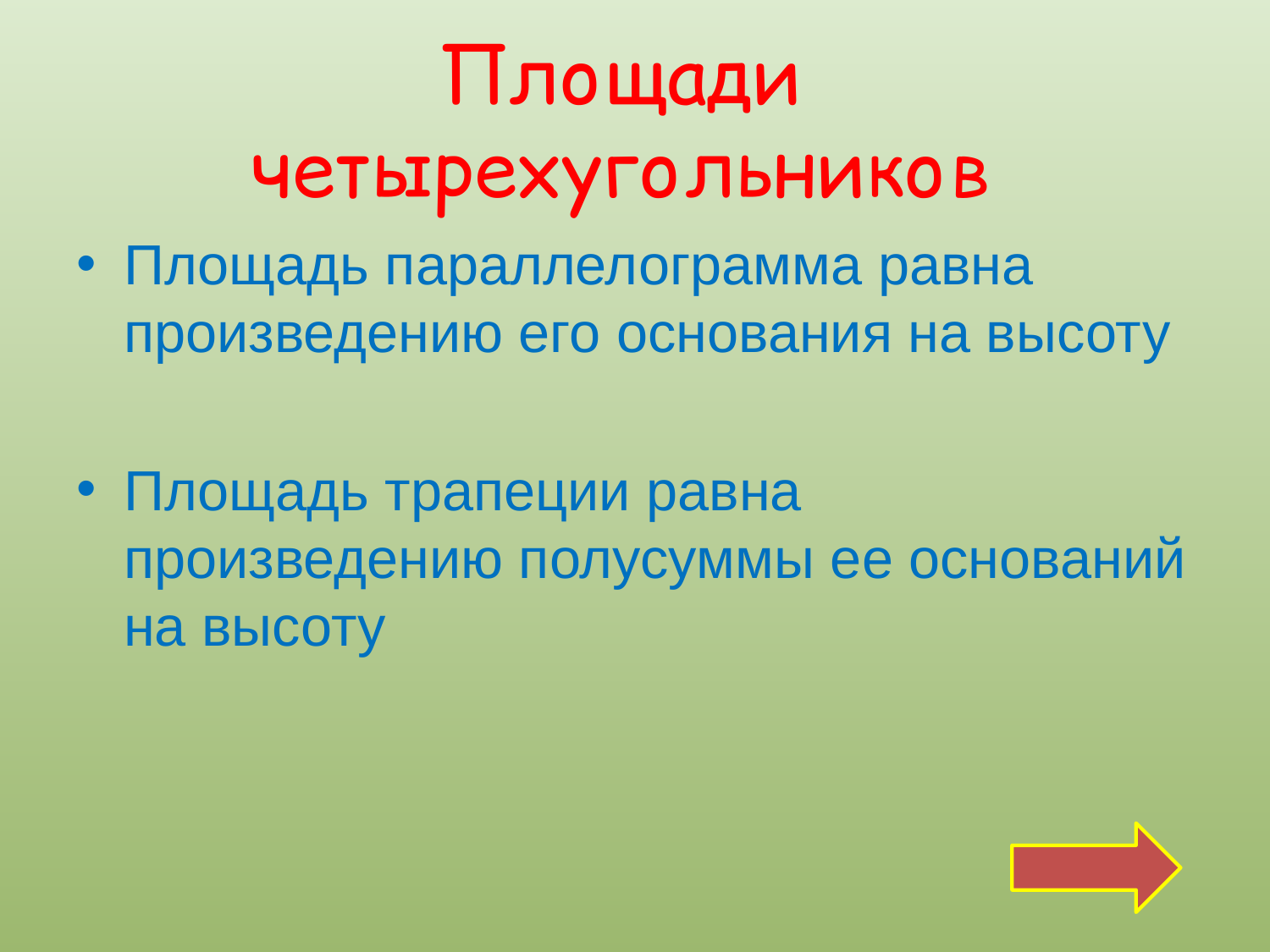

# Площади четырехугольников
Площадь параллелограмма равна произведению его основания на высоту

Площадь трапеции равна произведению полусуммы ее оснований на высоту